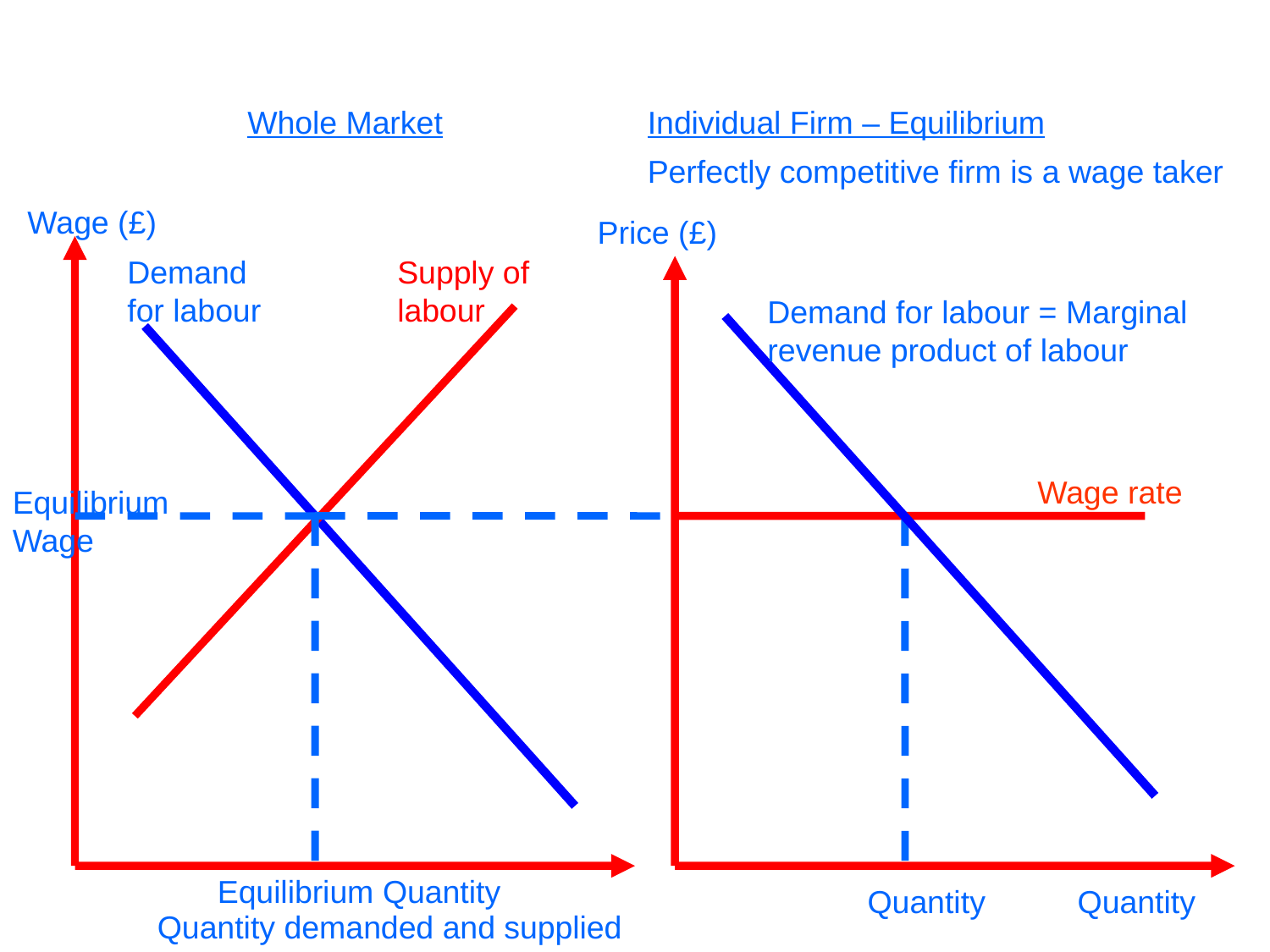

Whole Market
Individual Firm – Equilibrium
Perfectly competitive firm is a wage taker
Wage (£)
Price (£)

Demand for labour
Supply of labour

Demand for labour = Marginal revenue product of labour

Wage rate
Equilibrium Wage

Equilibrium Quantity

Quantity
Quantity
Quantity demanded and supplied